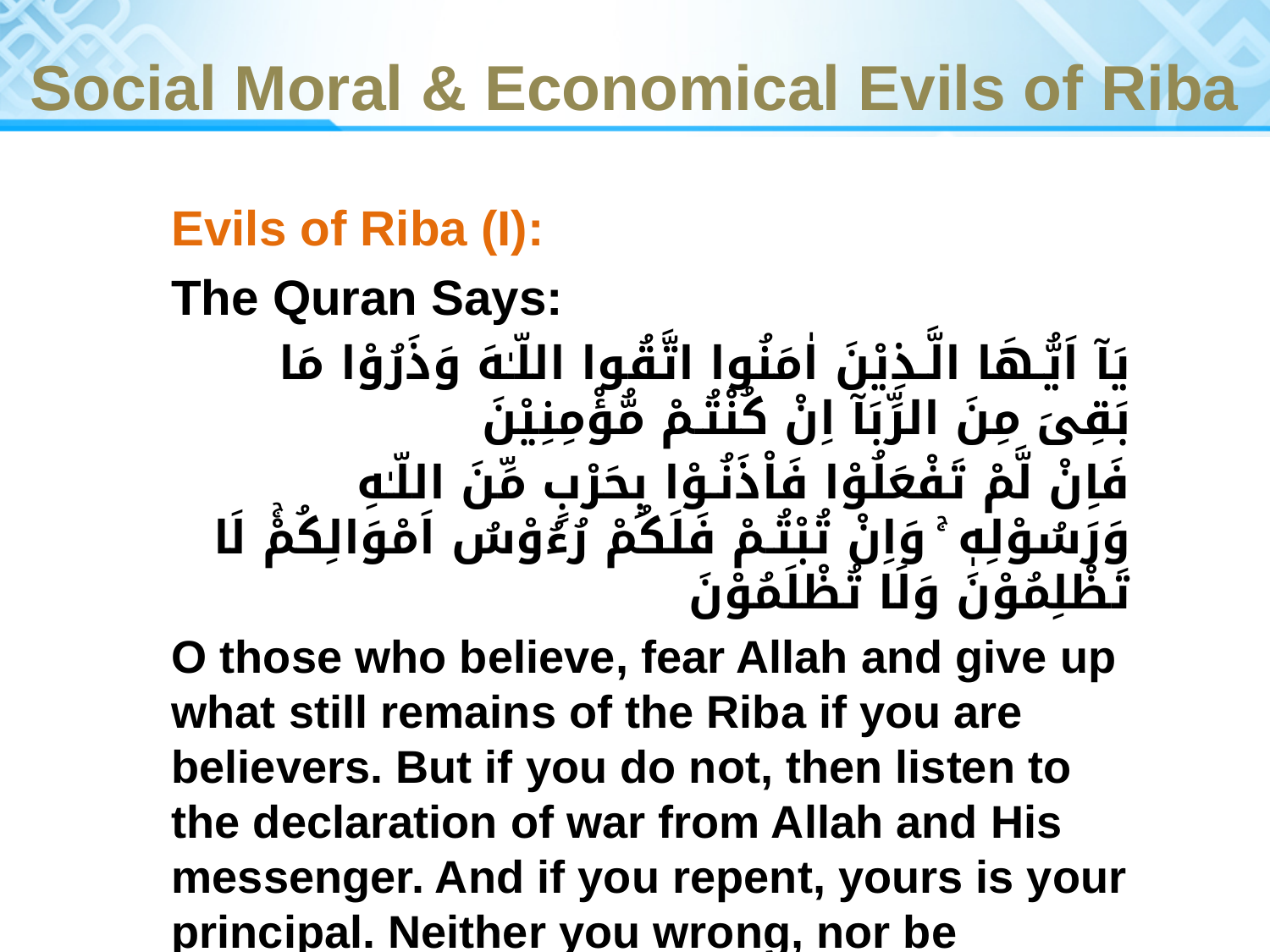

Social Moral & Economical Evils of Riba

Evils of Riba (I):
The Quran Says:
يَآ اَيُّـهَا الَّـذِيْنَ اٰمَنُوا اتَّقُوا اللّـٰهَ وَذَرُوْا مَا بَقِىَ مِنَ الرِّبَآ اِنْ كُنْتُـمْ مُّؤْمِنِيْنَ
فَاِنْ لَّمْ تَفْعَلُوْا فَاْذَنُـوْا بِحَرْبٍ مِّنَ اللّـٰهِ وَرَسُوْلِهٖ ۚ وَاِنْ تُبْتُـمْ فَلَكُمْ رُءُوْسُ اَمْوَالِكُمْۚ لَا تَظْلِمُوْنَ وَلَا تُظْلَمُوْنَ
O those who believe, fear Allah and give up what still remains of the Riba if you are believers. But if you do not, then listen to the declaration of war from Allah and His messenger. And if you repent, yours is your principal. Neither you wrong, nor be wronged.
[Surah-e-Baqarah, 2:   278---279]